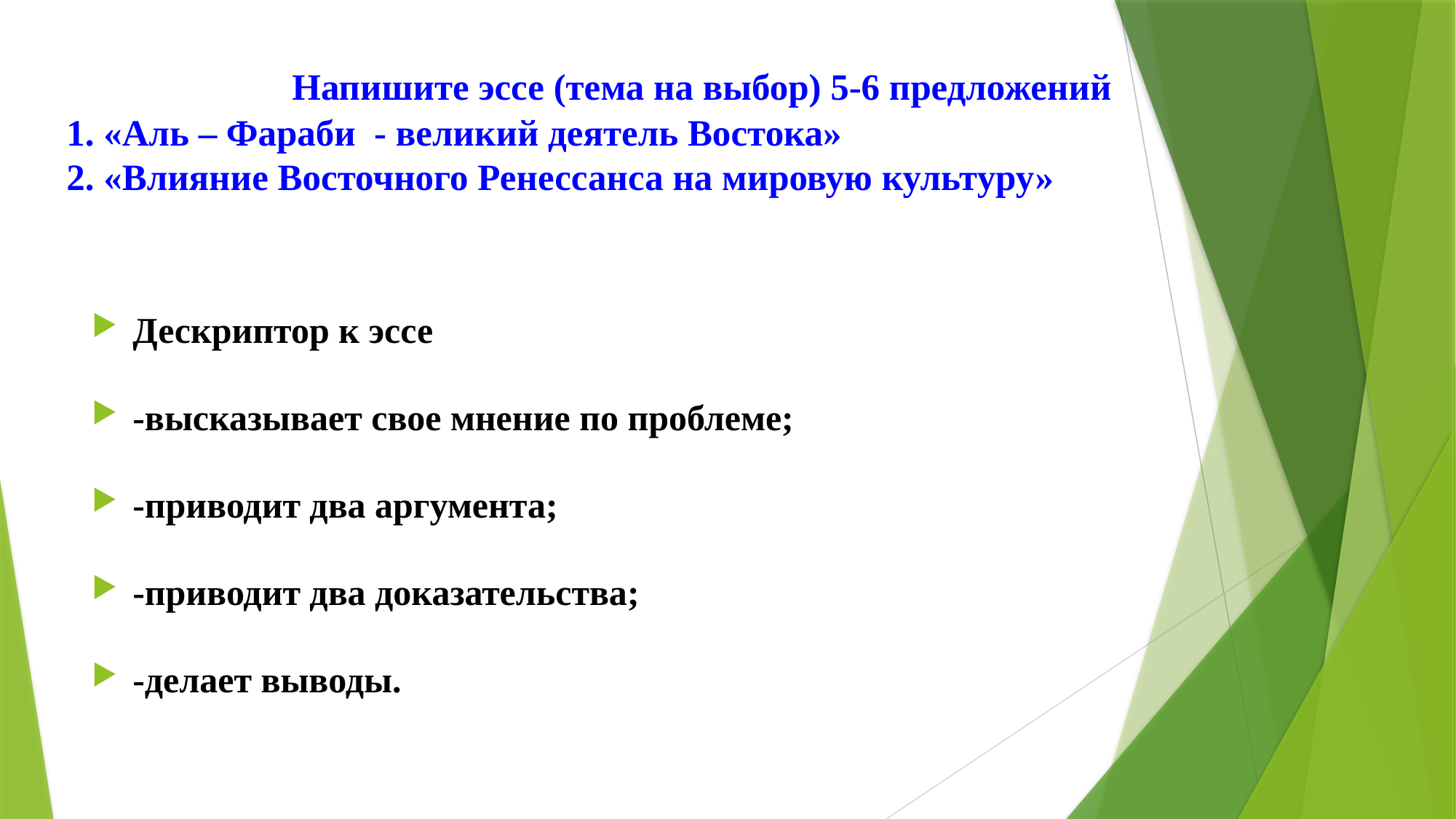

# Напишите эссе (тема на выбор) 5-6 предложений 1. «Аль – Фараби  - великий деятель Востока» 2. «Влияние Восточного Ренессанса на мировую культуру»

Дескриптор к эссе

-высказывает свое мнение по проблеме;

-приводит два аргумента;

-приводит два доказательства;

-делает выводы.